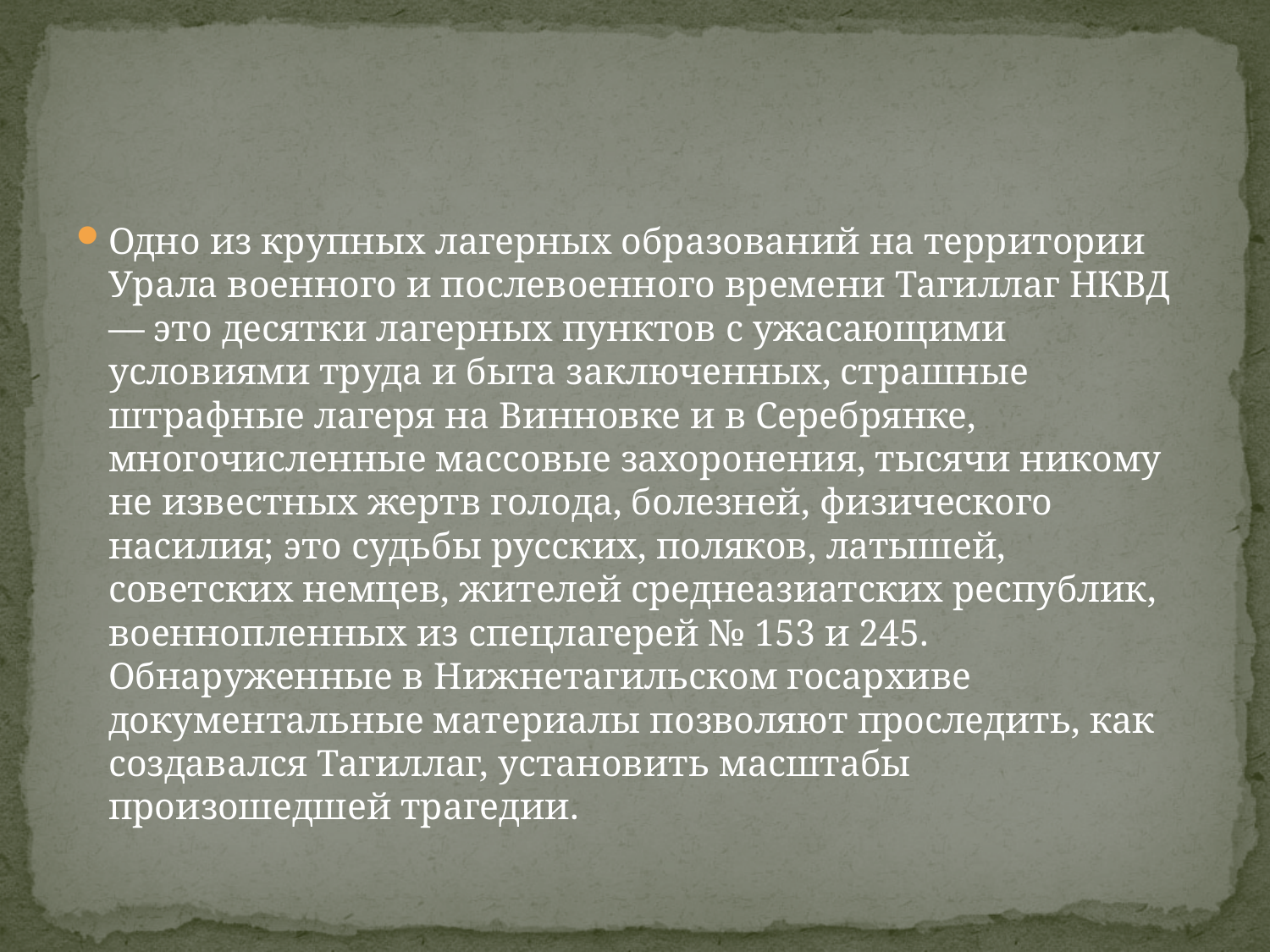

#
Одно из крупных лагерных образований на территории Урала военного и послевоенного времени Тагиллаг НКВД — это десятки лагерных пунктов с ужасающими условиями труда и быта заключенных, страшные штрафные лагеря на Винновке и в Серебрянке, многочисленные массовые захоронения, тысячи никому не известных жертв голода, болезней, физического насилия; это судьбы русских, поляков, латышей, советских немцев, жителей среднеазиатских республик, военнопленных из спецлагерей № 153 и 245. Обнаруженные в Нижнетагильском госархиве документальные материалы позволяют проследить, как создавался Тагиллаг, установить масштабы произошедшей трагедии.